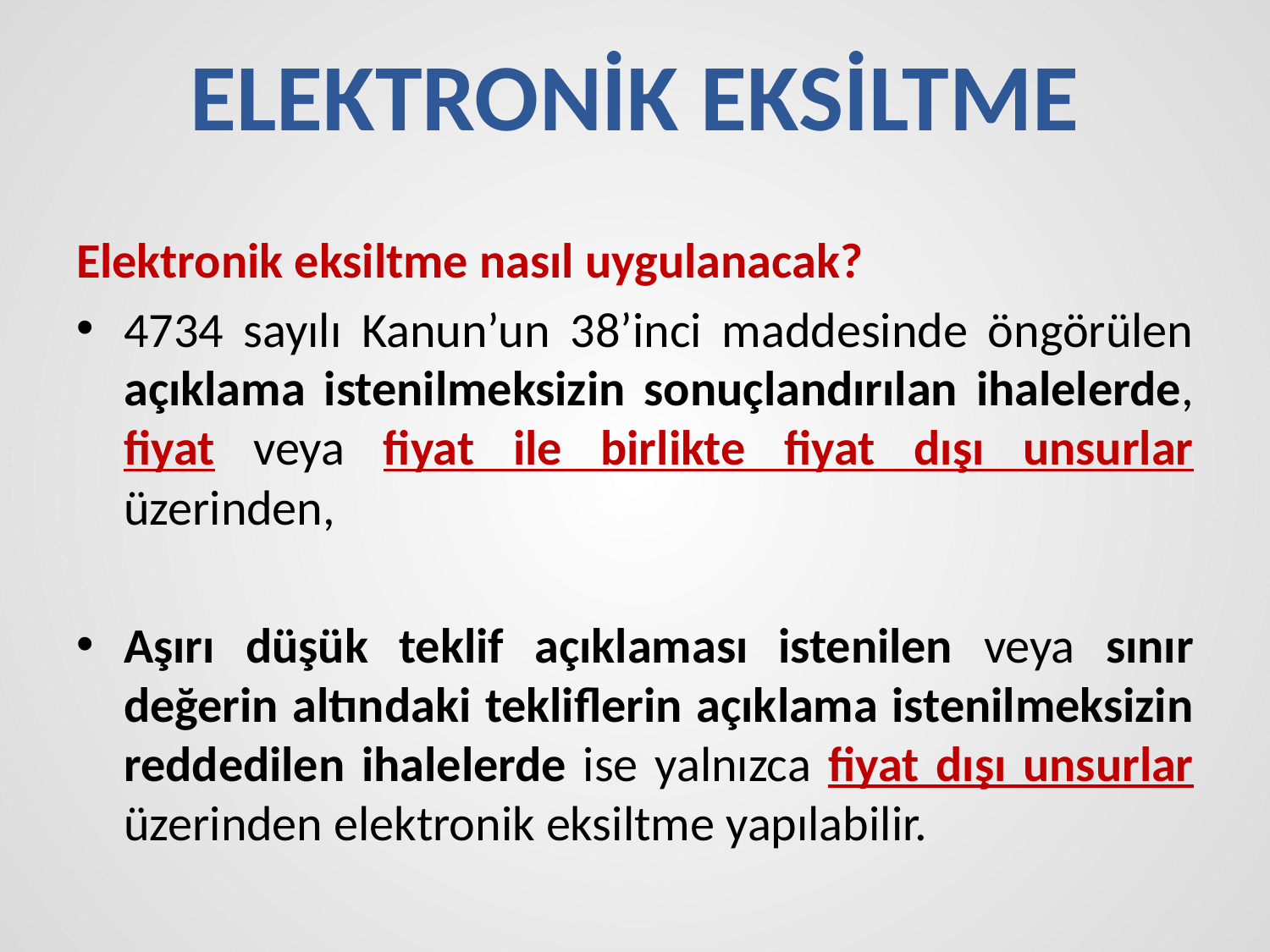

# ELEKTRONİK EKSİLTME
Elektronik eksiltme nasıl uygulanacak?
4734 sayılı Kanun’un 38’inci maddesinde öngörülen açıklama istenilmeksizin sonuçlandırılan ihalelerde, fiyat veya fiyat ile birlikte fiyat dışı unsurlar üzerinden,

Aşırı düşük teklif açıklaması istenilen veya sınır değerin altındaki tekliflerin açıklama istenilmeksizin reddedilen ihalelerde ise yalnızca fiyat dışı unsurlar üzerinden elektronik eksiltme yapılabilir.